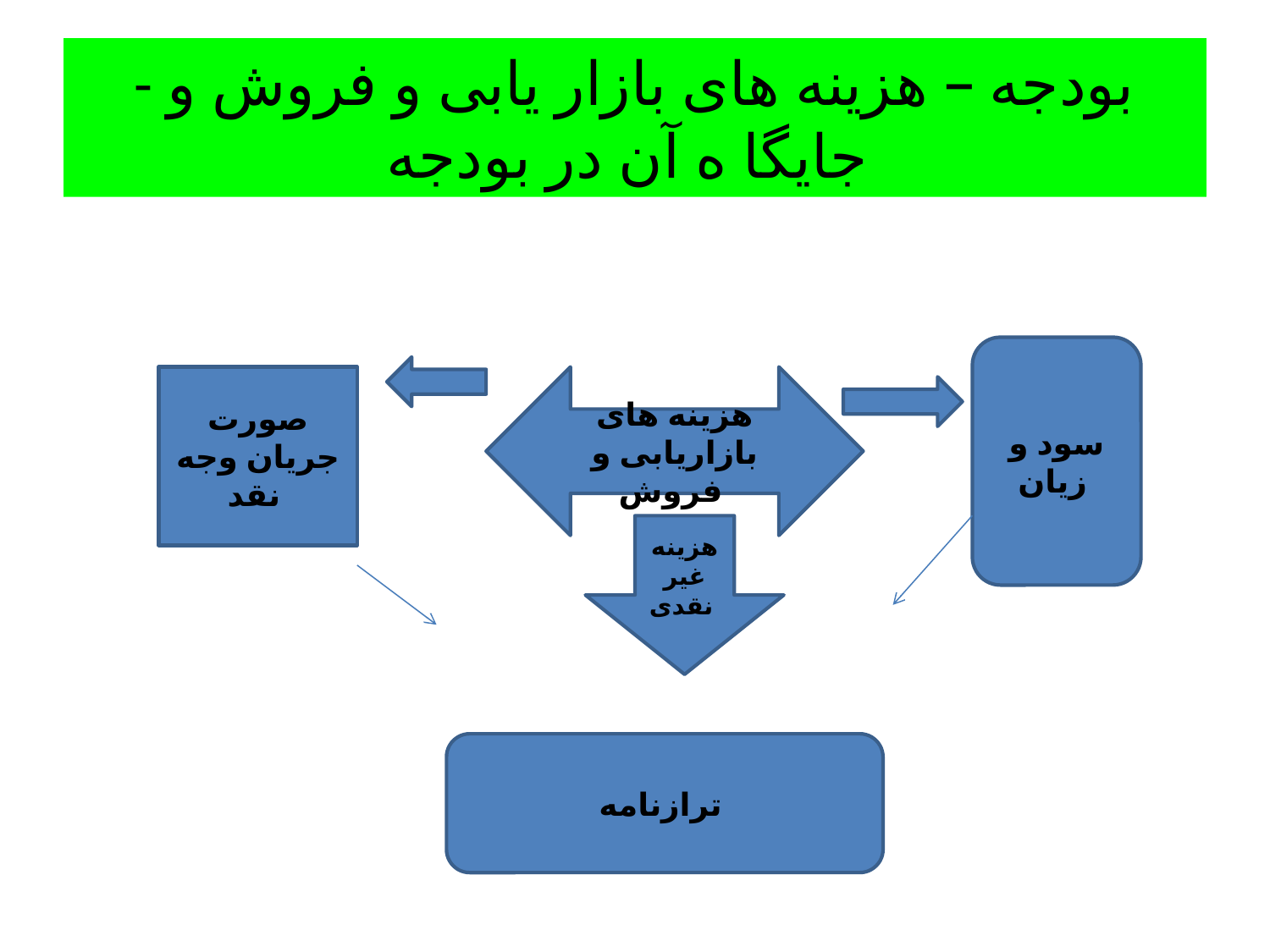

# - بودجه – هزینه های بازار یابی و فروش و جایگا ه آن در بودجه

سود و زیان

صورت جریان وجه نقد
هزینه های بازاریابی و فروش

هزینه غیر نقدی
ترازنامه